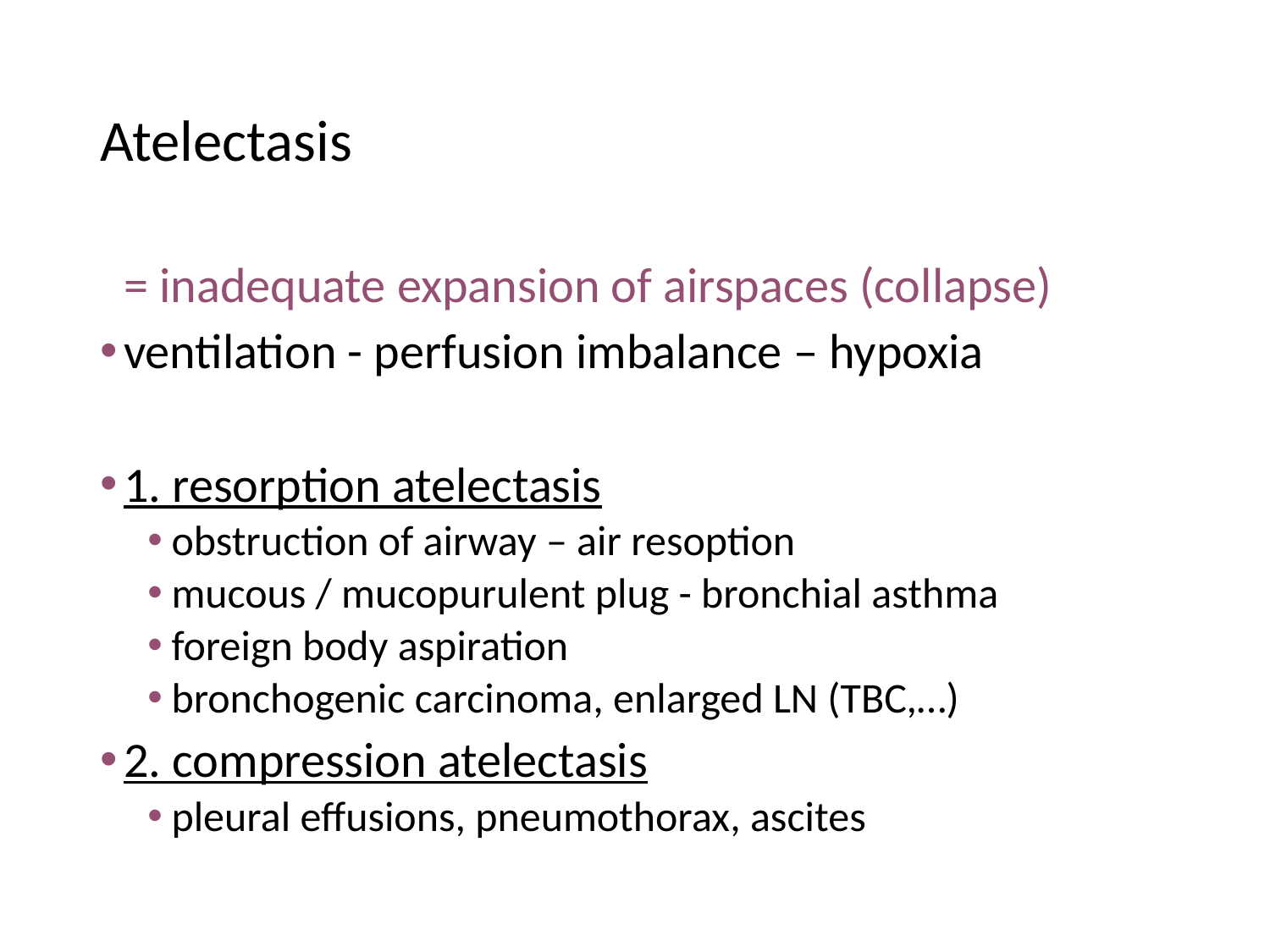

# Atelectasis
	= inadequate expansion of airspaces (collapse)
ventilation - perfusion imbalance – hypoxia

1. resorption atelectasis
obstruction of airway – air resoption
mucous / mucopurulent plug - bronchial asthma
foreign body aspiration
bronchogenic carcinoma, enlarged LN (TBC,…)
2. compression atelectasis
pleural effusions, pneumothorax, ascites